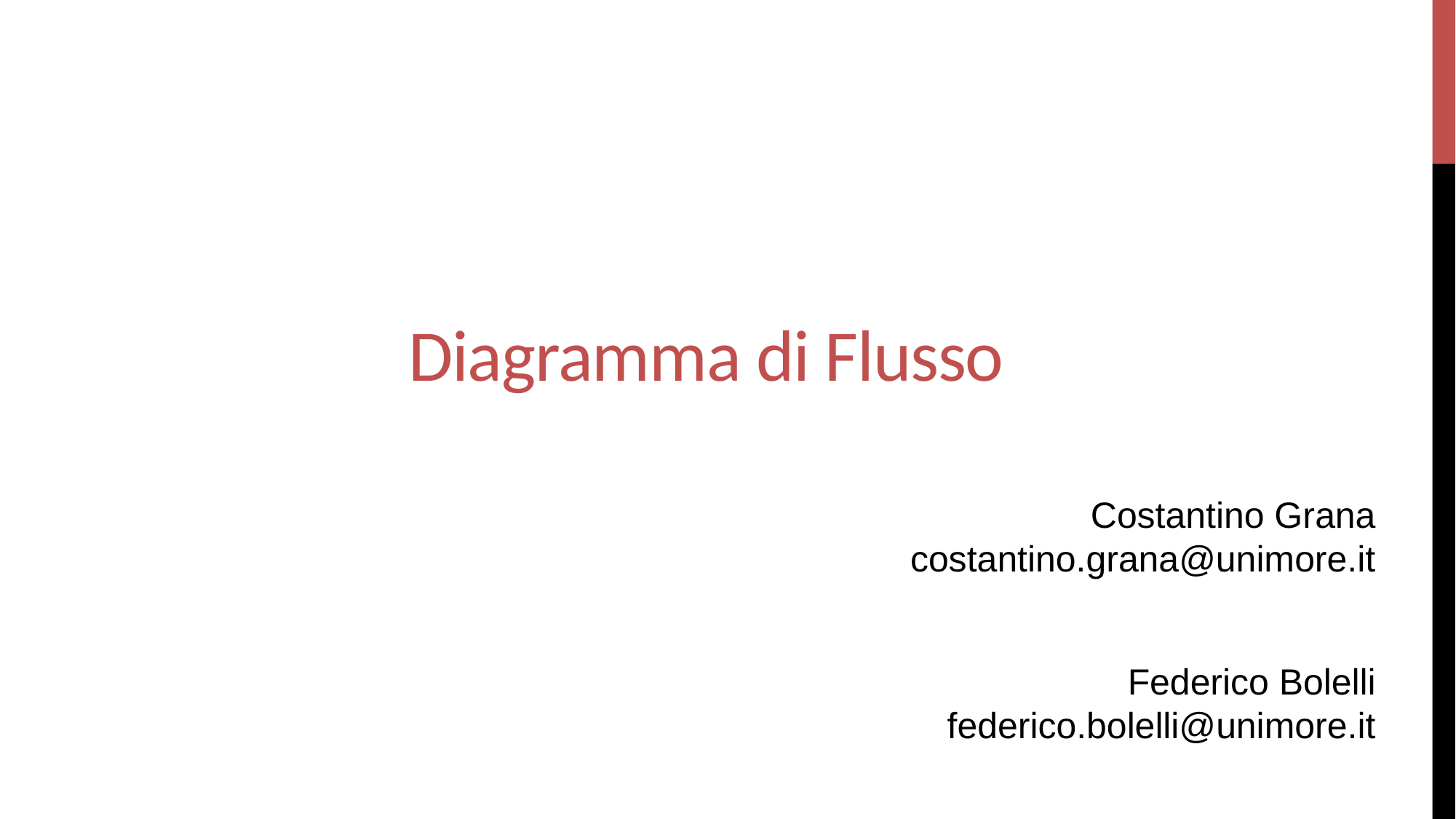

# Diagramma di Flusso
Costantino Grana
costantino.grana@unimore.it

Federico Bolelli
federico.bolelli@unimore.it